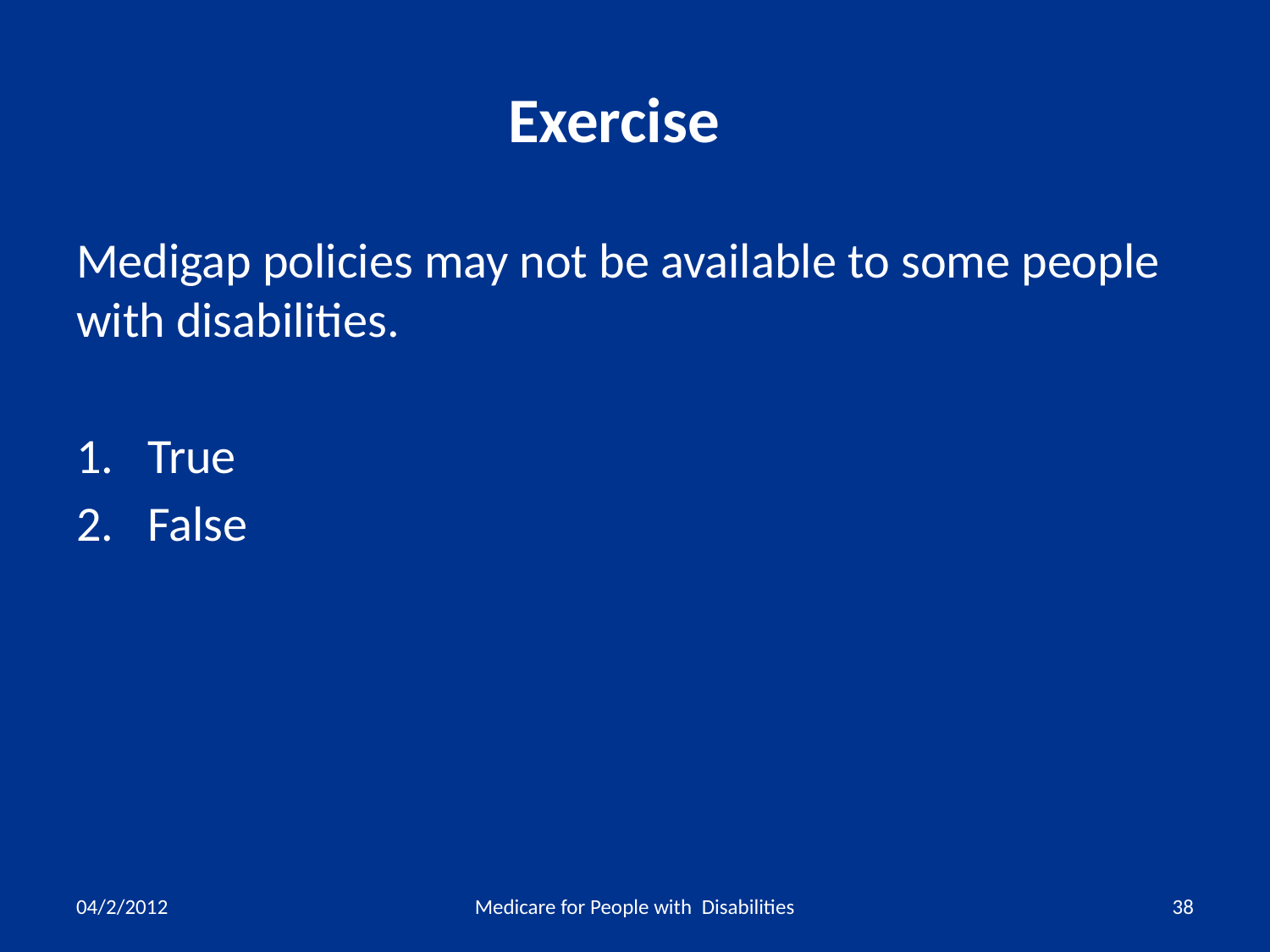

# Exercise
Medigap policies may not be available to some people with disabilities.

True
False
04/2/2012
Medicare for People with  Disabilities
38